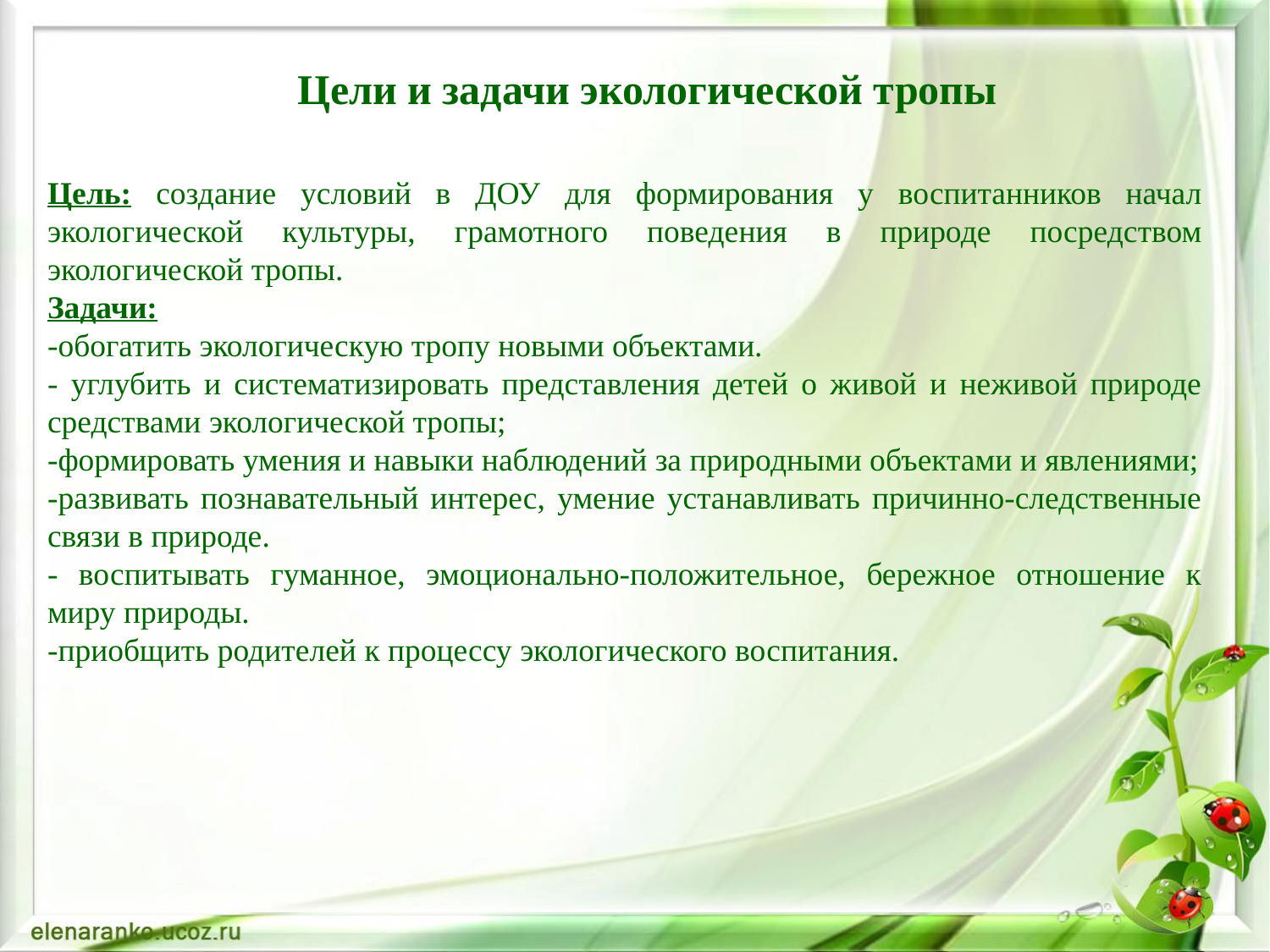

Цели и задачи экологической тропы
Цель: создание условий в ДОУ для формирования у воспитанников начал экологической культуры, грамотного поведения в природе посредством экологической тропы.
Задачи:
-обогатить экологическую тропу новыми объектами.
- углубить и систематизировать представления детей о живой и неживой природе средствами экологической тропы;
-формировать умения и навыки наблюдений за природными объектами и явлениями;
-развивать познавательный интерес, умение устанавливать причинно-следственные связи в природе.
- воспитывать гуманное, эмоционально-положительное, бережное отношение к миру природы.
-приобщить родителей к процессу экологического воспитания.